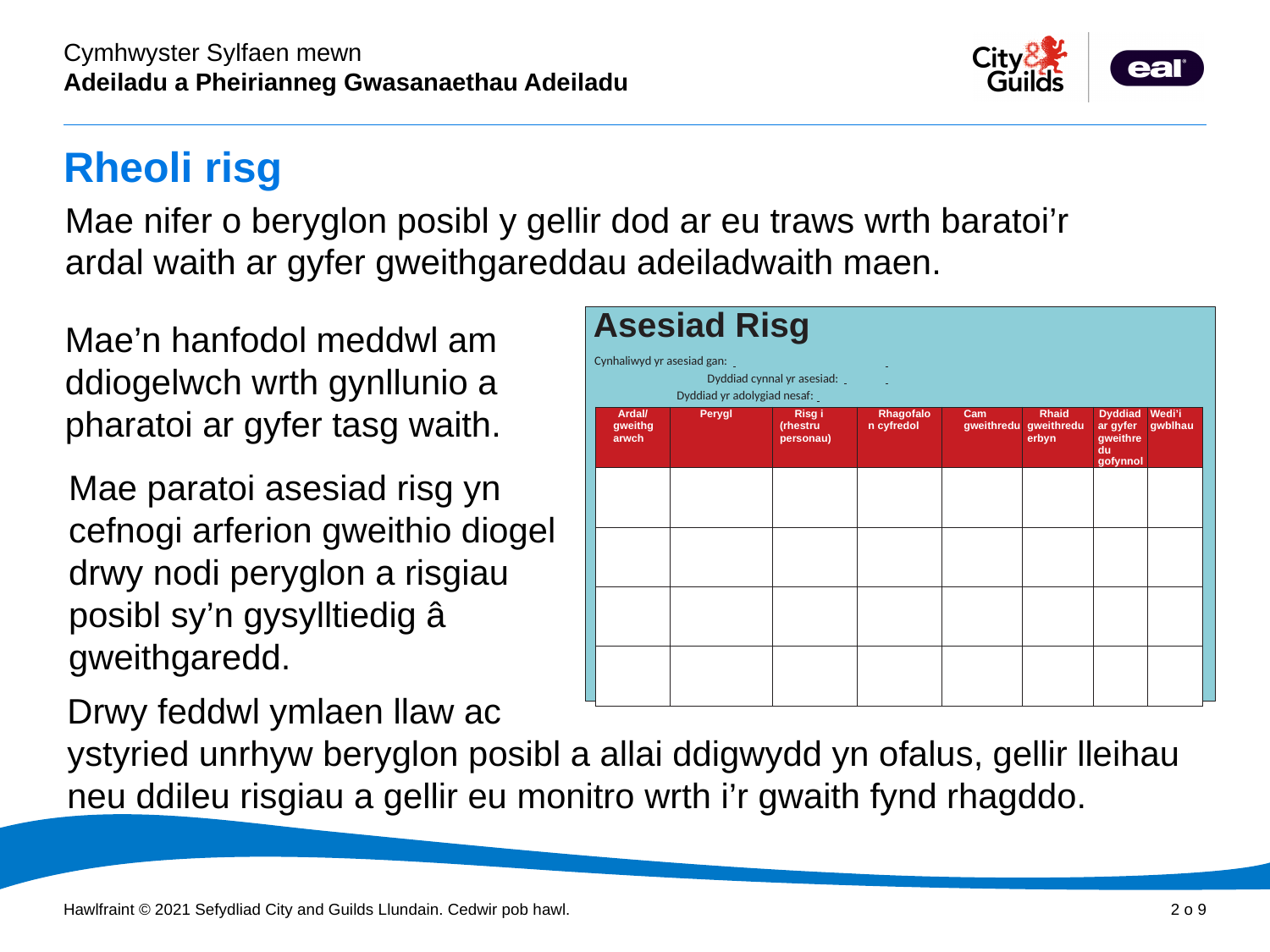

# Rheoli risg
Mae nifer o beryglon posibl y gellir dod ar eu traws wrth baratoi’r ardal waith ar gyfer gweithgareddau adeiladwaith maen.
Mae’n hanfodol meddwl am
ddiogelwch wrth gynllunio a
pharatoi ar gyfer tasg waith.

Asesiad Risg
Cynhaliwyd yr asesiad gan:   	                                                 Dyddiad cynnal yr asesiad:   	                                      Dyddiad yr adolygiad nesaf:

| Ardal/ gweithgarwch | Perygl | Risg i (rhestru personau) | Rhagofalon cyfredol | Cam gweithredu | Rhaid gweithredu erbyn | Dyddiad ar gyfer gweithredu gofynnol | Wedi’i gwblhau |
| --- | --- | --- | --- | --- | --- | --- | --- |
|  |  |  |  |  |  |  |  |
|  |  |  |  |  |  |  |  |
|  |  |  |  |  |  |  |  |
|  |  |  |  |  |  |  |  |
Mae paratoi asesiad risg yn cefnogi arferion gweithio diogel drwy nodi peryglon a risgiau posibl sy’n gysylltiedig â gweithgaredd.

Drwy feddwl ymlaen llaw ac
ystyried unrhyw beryglon posibl a allai ddigwydd yn ofalus, gellir lleihau neu ddileu risgiau a gellir eu monitro wrth i’r gwaith fynd rhagddo.